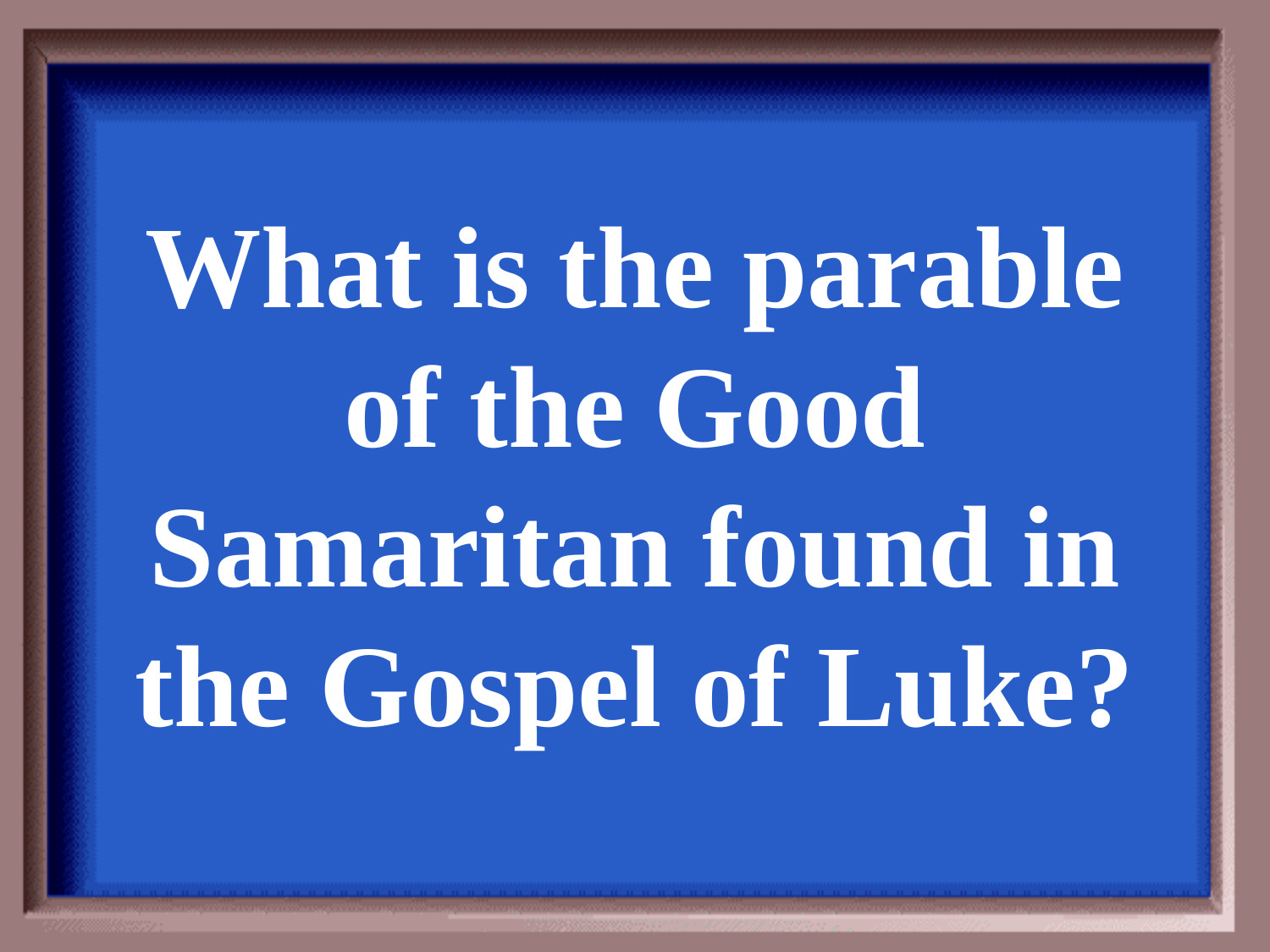

What is the parable of the Good Samaritan found in the Gospel of Luke?